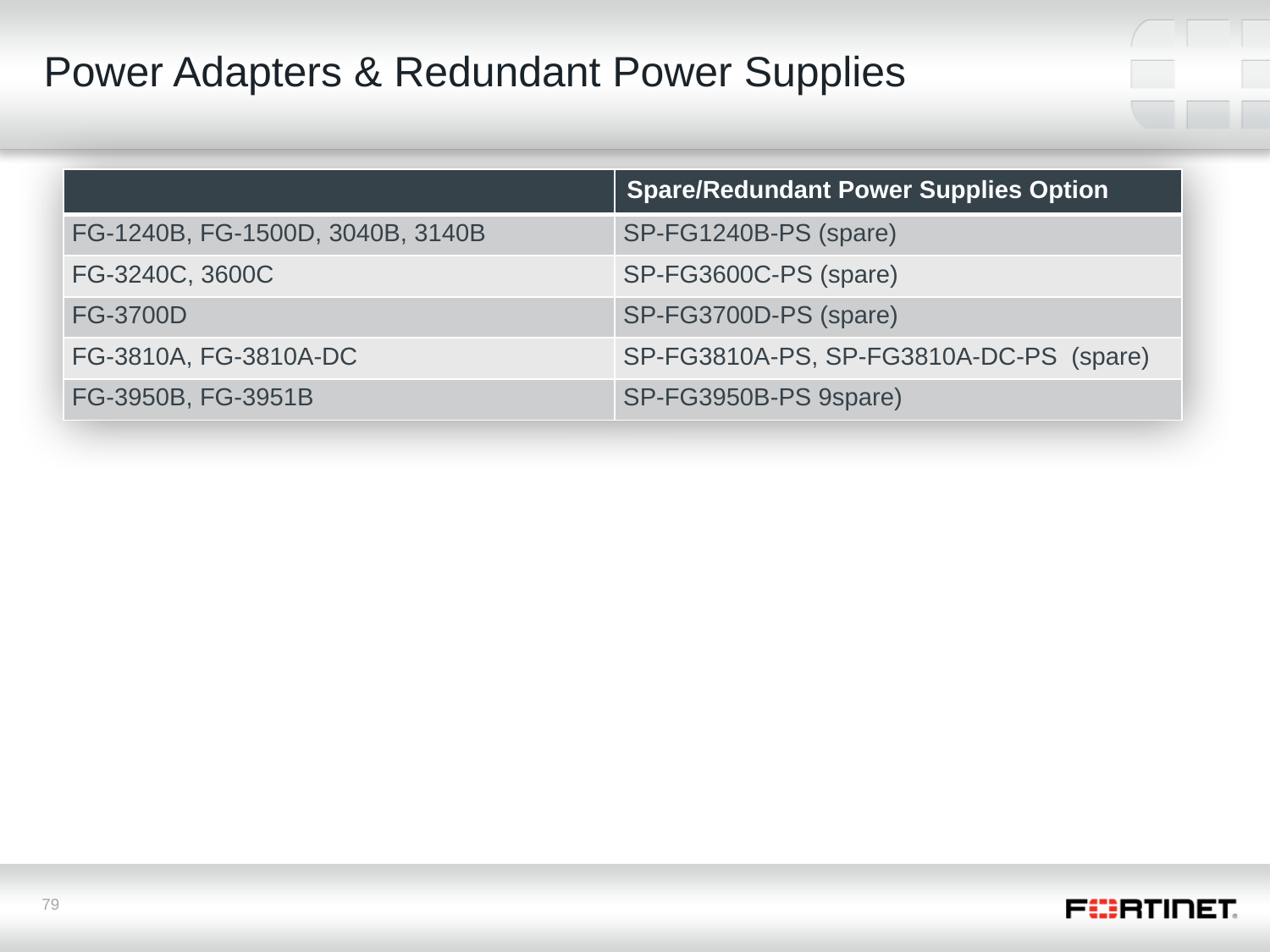

# Power Adapters & Redundant Power Supplies
|  | Spare/Redundant Power Supplies Option |
| --- | --- |
| FG-1240B, FG-1500D, 3040B, 3140B | SP-FG1240B-PS (spare) |
| FG-3240C, 3600C | SP-FG3600C-PS (spare) |
| FG-3700D | SP-FG3700D-PS (spare) |
| FG-3810A, FG-3810A-DC | SP-FG3810A-PS, SP-FG3810A-DC-PS (spare) |
| FG-3950B, FG-3951B | SP-FG3950B-PS 9spare) |